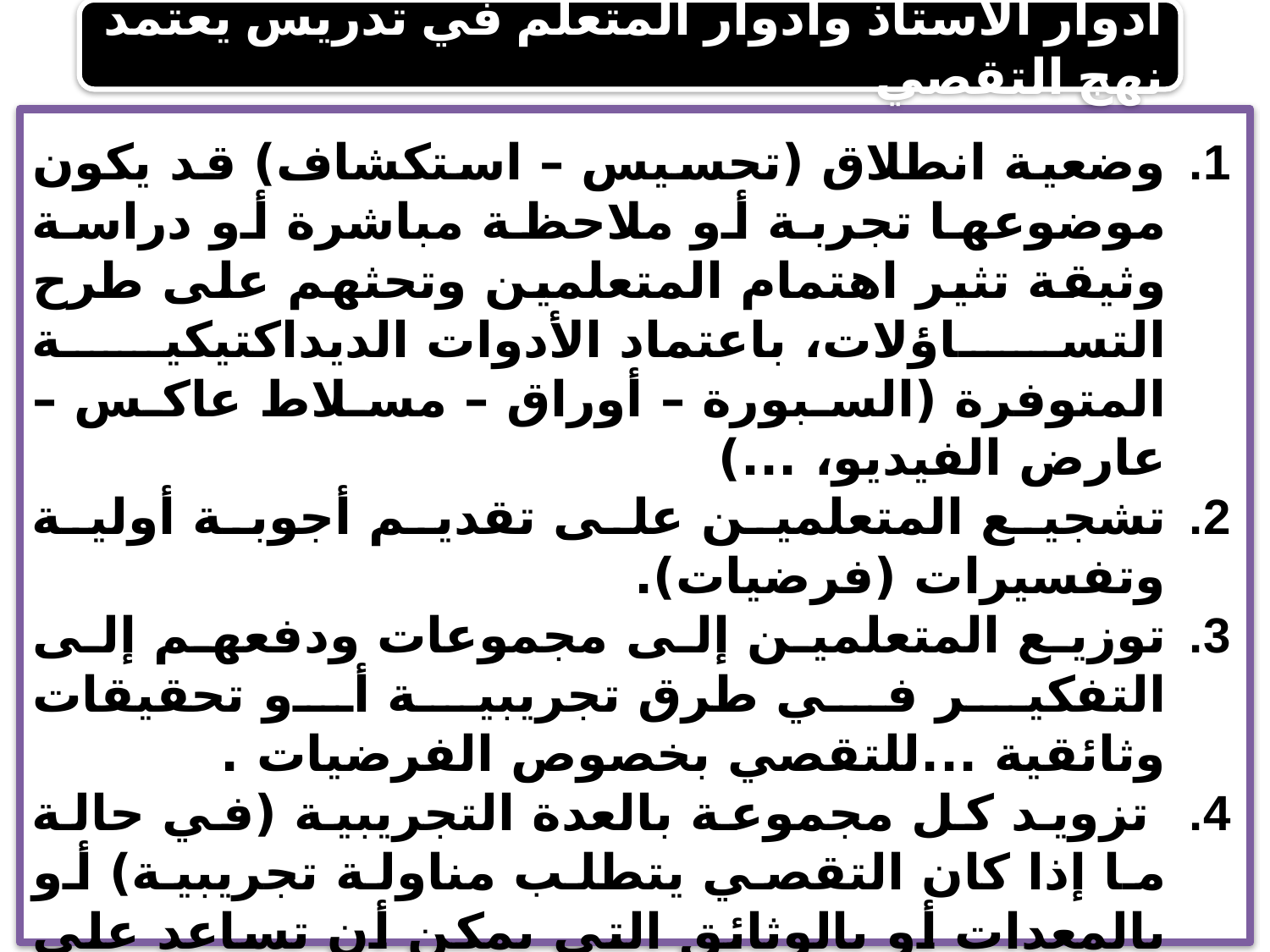

أدوار الأستاذ وأدوار المتعلم في تدريس يعتمد نهج التقصي

مهام المــــــدرس

وضعية انطلاق (تحسيس – استكشاف) قد يكون موضوعها تجربة أو ملاحظة مباشرة أو دراسة وثيقة تثير اهتمام المتعلمين وتحثهم على طرح التساؤلات، باعتماد الأدوات الديداكتيكية المتوفرة (السبورة – أوراق – مسلاط عاكس – عارض الفيديو، ...)
تشجيع المتعلمين على تقديم أجوبة أولية وتفسيرات (فرضيات).
توزيع المتعلمين إلى مجموعات ودفعهم إلى التفكير في طرق تجريبية أو تحقيقات وثائقية ...للتقصي بخصوص الفرضيات .
 تزويد كل مجموعة بالعدة التجريبية (في حالة ما إذا كان التقصي يتطلب مناولة تجريبية) أو بالمعدات أو بالوثائق التي يمكن أن تساعد على إنجاز التقصي .